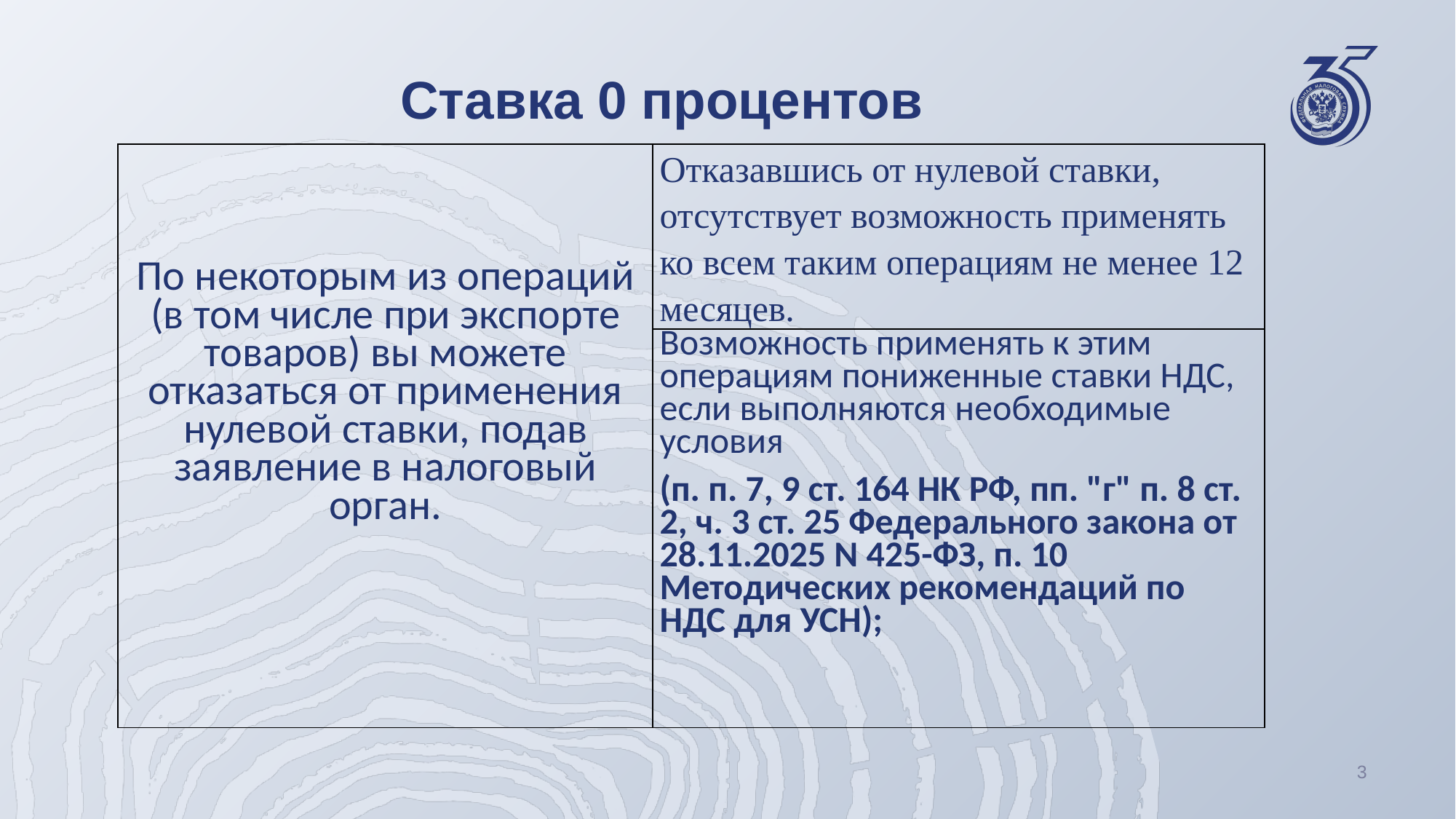

# Ставка 0 процентов
| По некоторым из операций (в том числе при экспорте товаров) вы можете отказаться от применения нулевой ставки, подав заявление в налоговый орган. | Отказавшись от нулевой ставки, отсутствует возможность применять ко всем таким операциям не менее 12 месяцев. |
| --- | --- |
|  | Возможность применять к этим операциям пониженные ставки НДС, если выполняются необходимые условия (п. п. 7, 9 ст. 164 НК РФ, пп. "г" п. 8 ст. 2, ч. 3 ст. 25 Федерального закона от 28.11.2025 N 425-ФЗ, п. 10 Методических рекомендаций по НДС для УСН); |
3